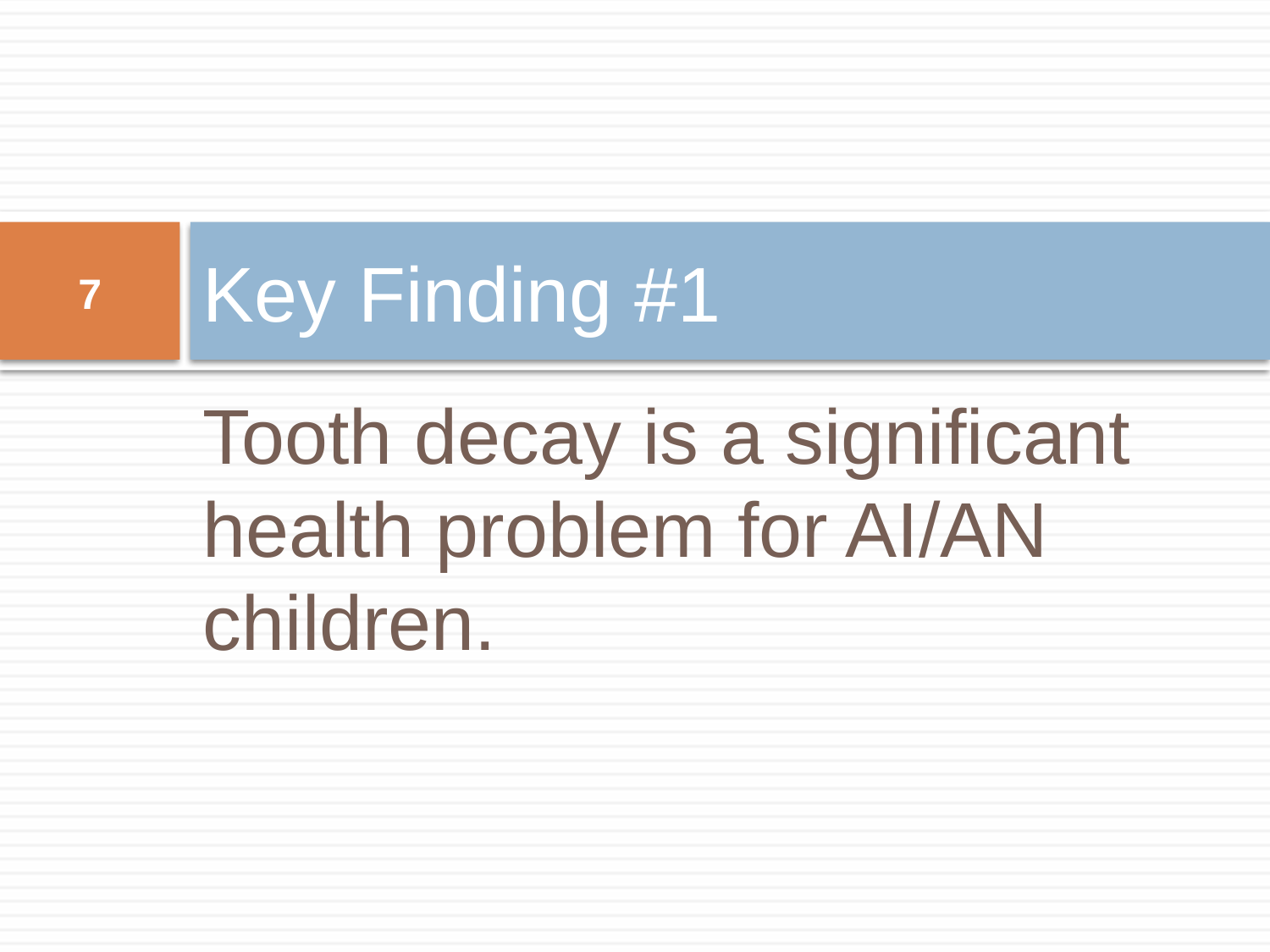

# Key Finding #1
7
Tooth decay is a significant health problem for AI/AN children.